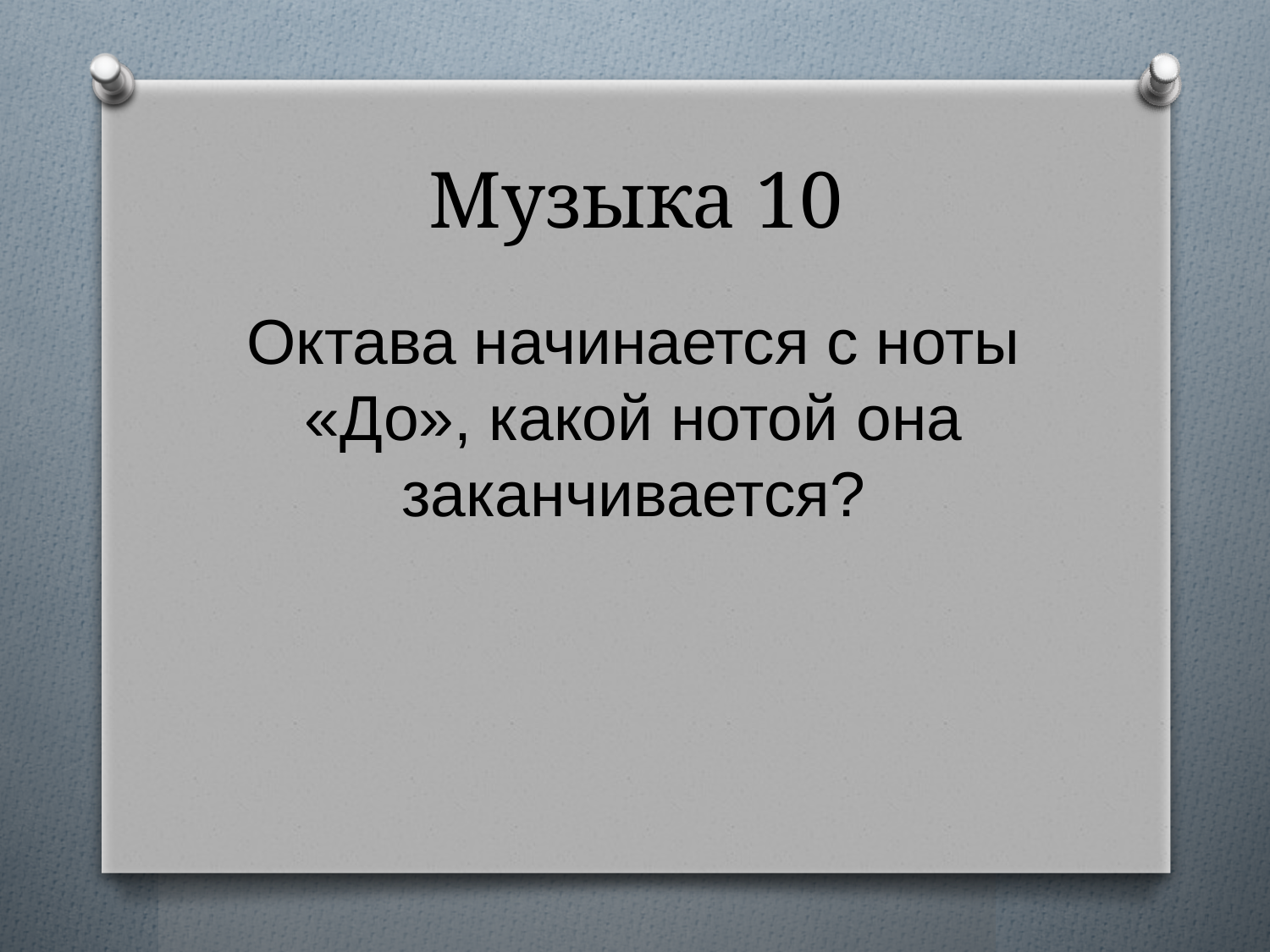

# Музыка 10
Октава начинается с ноты «До», какой нотой она заканчивается?